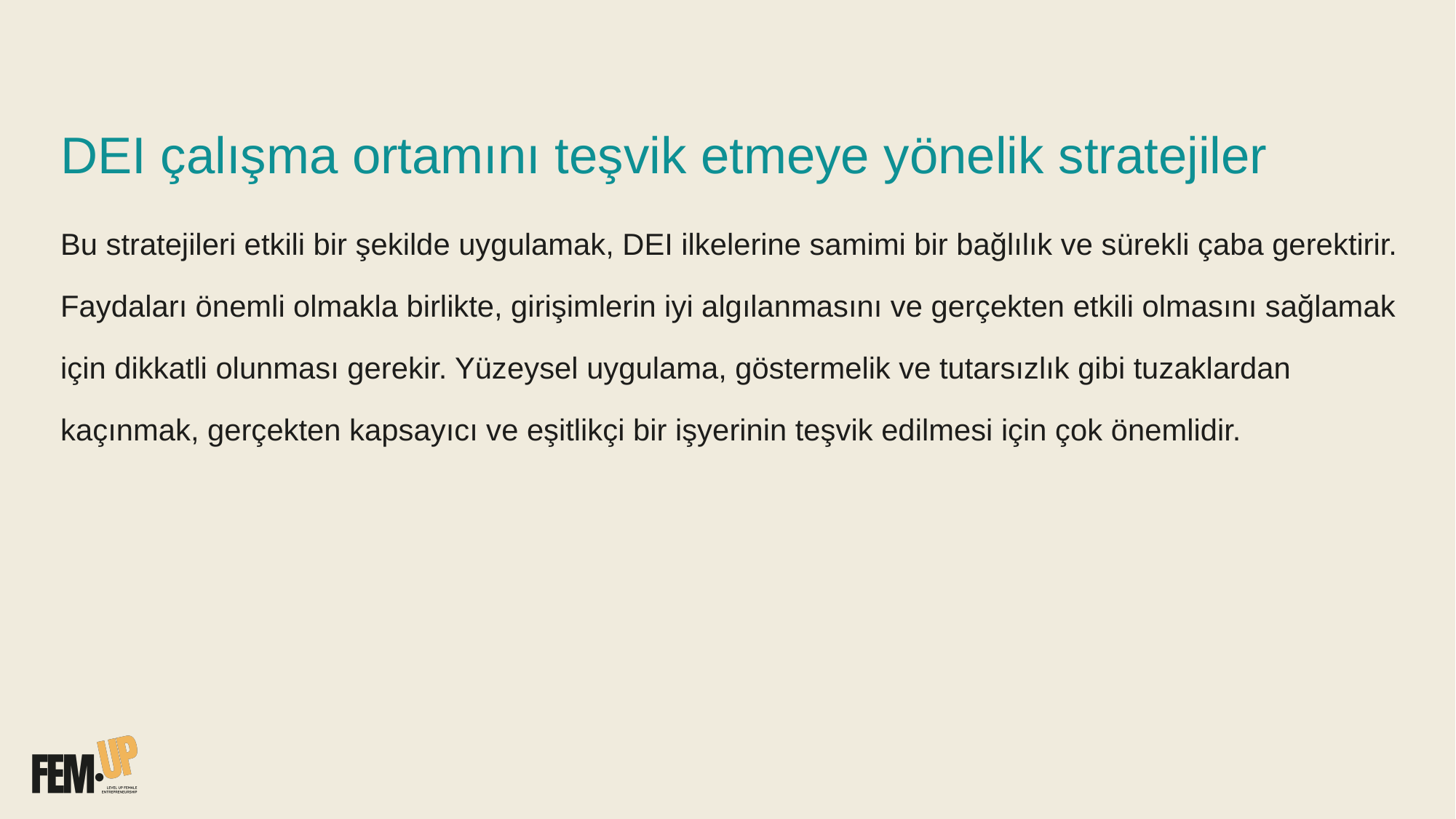

DEI çalışma ortamını teşvik etmeye yönelik stratejiler
Bu stratejileri etkili bir şekilde uygulamak, DEI ilkelerine samimi bir bağlılık ve sürekli çaba gerektirir. Faydaları önemli olmakla birlikte, girişimlerin iyi algılanmasını ve gerçekten etkili olmasını sağlamak için dikkatli olunması gerekir. Yüzeysel uygulama, göstermelik ve tutarsızlık gibi tuzaklardan kaçınmak, gerçekten kapsayıcı ve eşitlikçi bir işyerinin teşvik edilmesi için çok önemlidir.